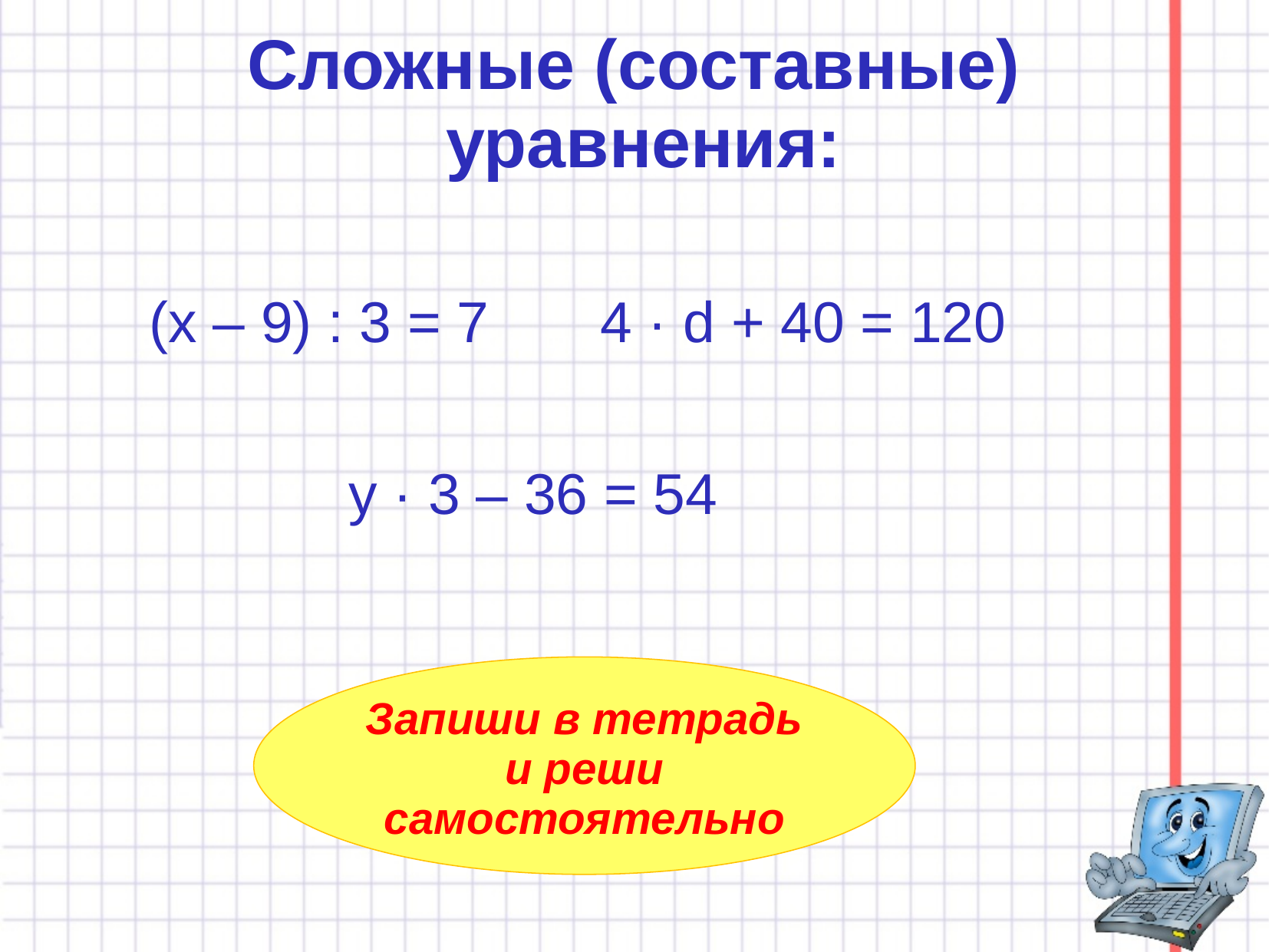

# Сложные (составные) уравнения:

(х – 9) : 3 = 7
4 · d + 40 = 120
у · 3 – 36 = 54
Запиши в тетрадь и реши самостоятельно